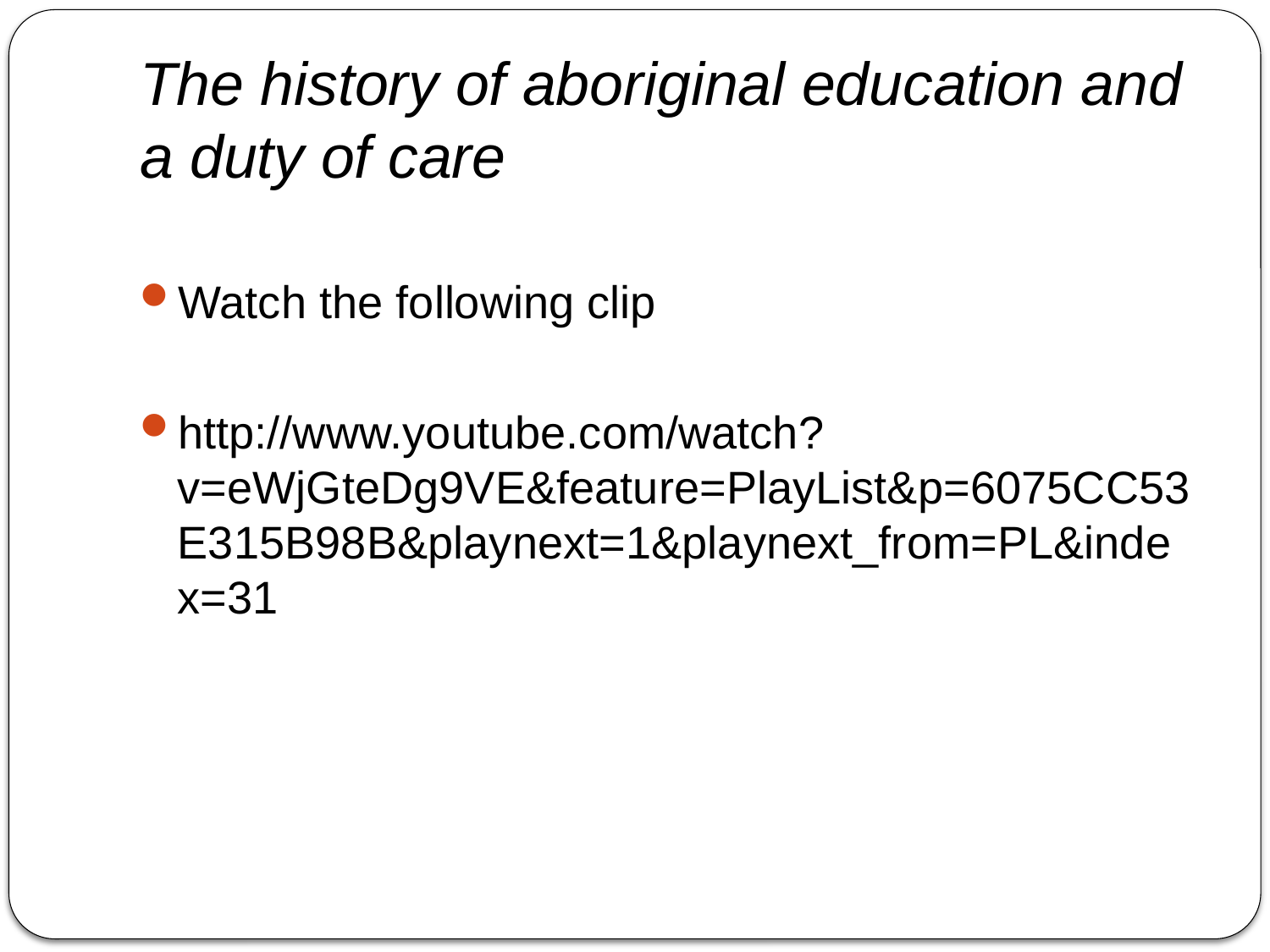

# The history of aboriginal education and a duty of care

Watch the following clip

http://www.youtube.com/watch?v=eWjGteDg9VE&feature=PlayList&p=6075CC53E315B98B&playnext=1&playnext_from=PL&index=31